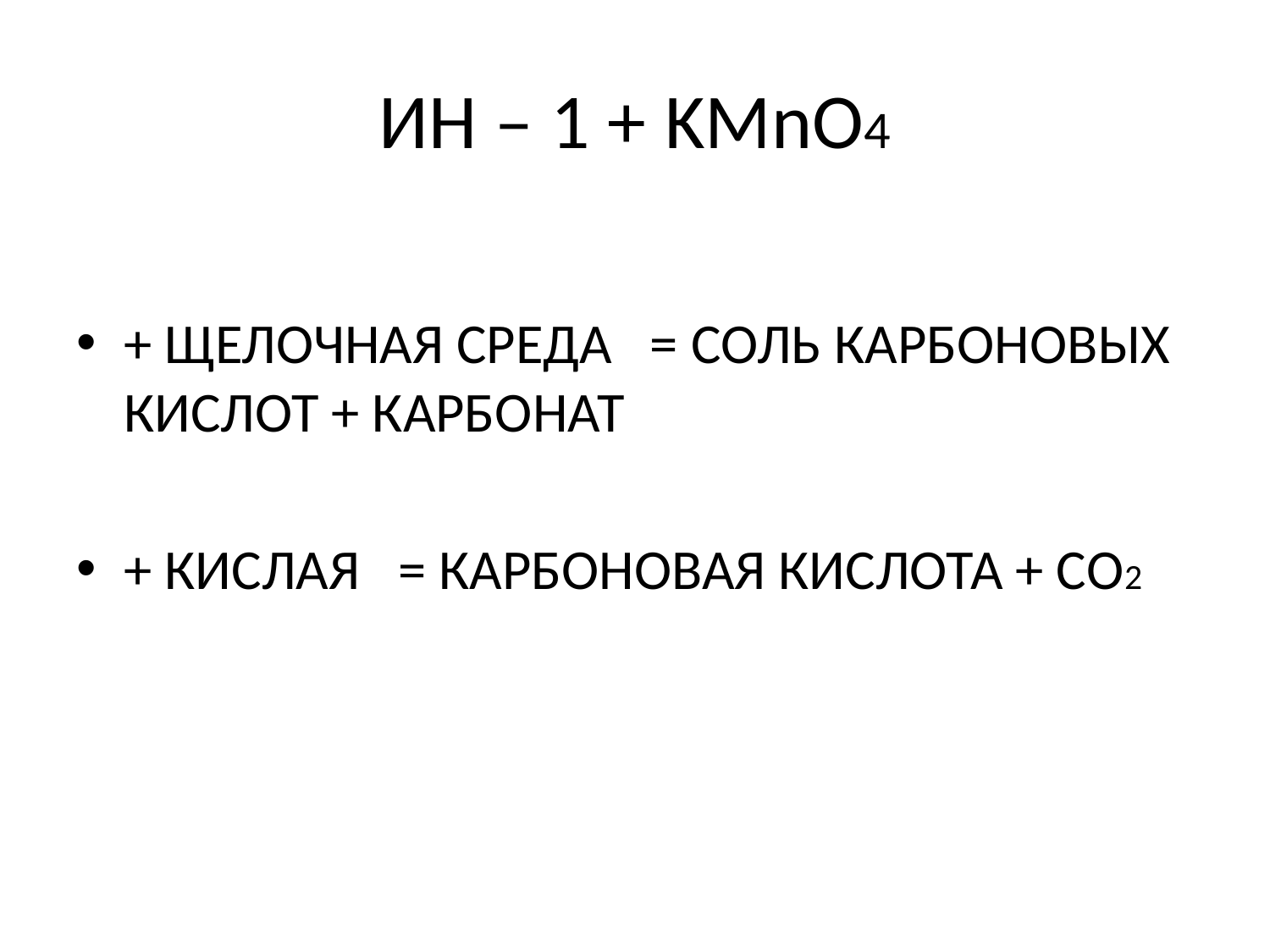

# ИН – 1 + KMnO4

+ ЩЕЛОЧНАЯ СРЕДА   = СОЛЬ КАРБОНОВЫХ КИСЛОТ + КАРБОНАТ

+ КИСЛАЯ   = КАРБОНОВАЯ КИСЛОТА + СО2